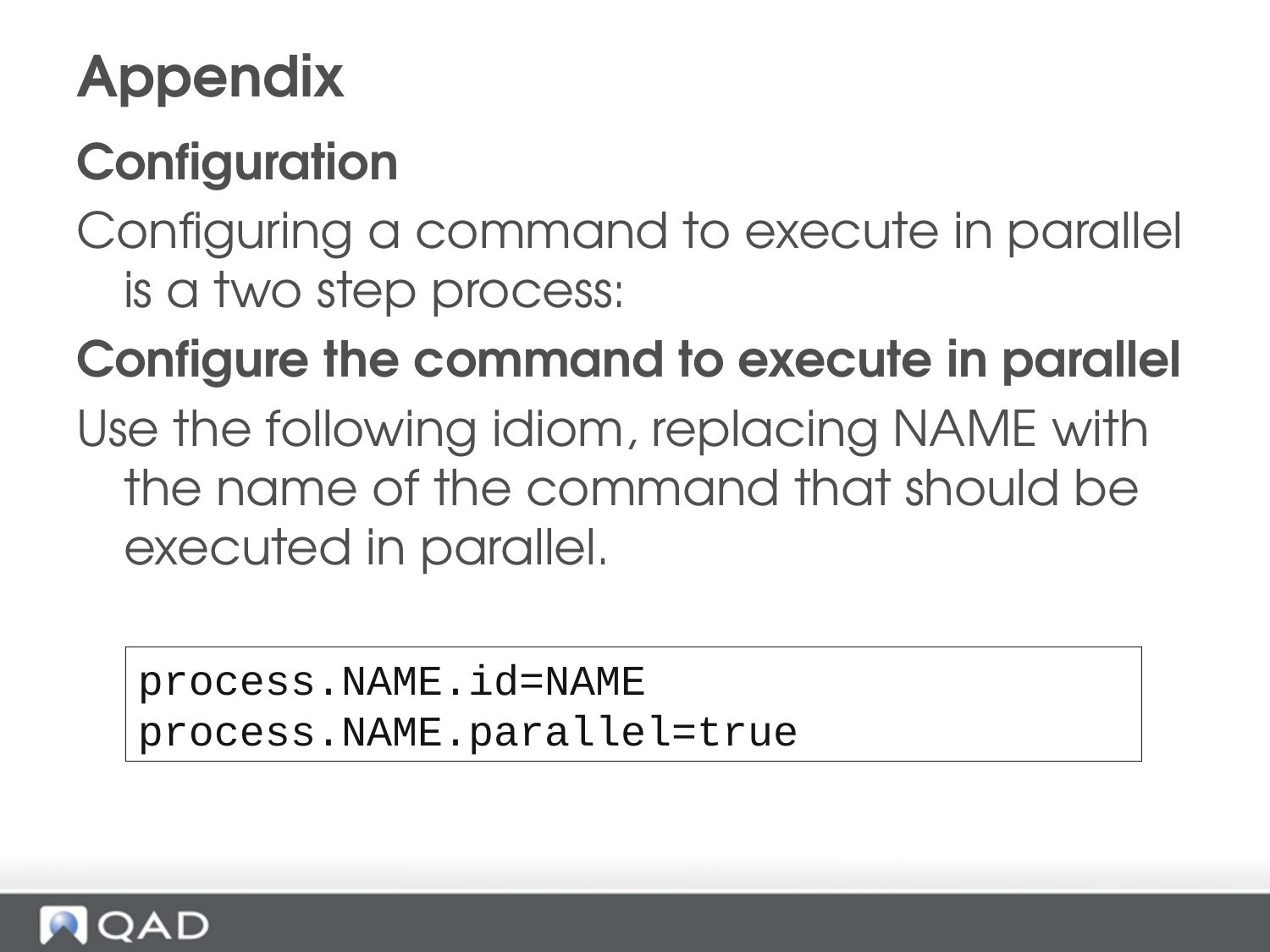

# Appendix
Configuration
Configuring a command to execute in parallel is a two step process:
Configure the command to execute in parallel
Use the following idiom, replacing NAME with the name of the command that should be executed in parallel.
process.NAME.id=NAME
process.NAME.parallel=true